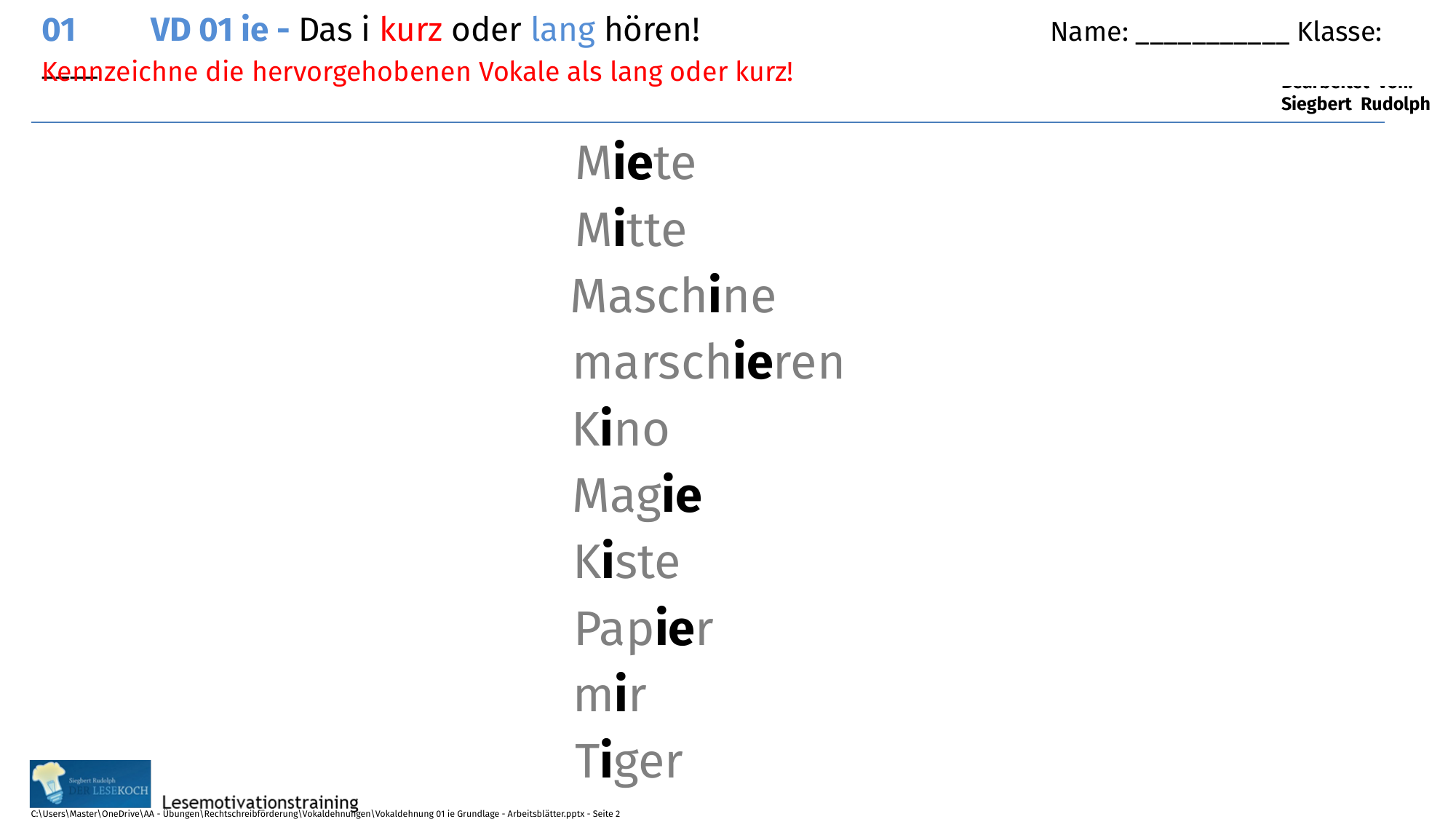

01	VD 01 ie - Das i kurz oder lang hören! 			   Name: ___________ Klasse: ____
2
Kennzeichne die hervorgehobenen Vokale als lang oder kurz!
Miete
Mitte
Maschine
marschieren
Kino
Magie
Kiste
Papier
mir
Tiger

C:\Users\Master\OneDrive\AA - Übungen\Rechtschreibförderung\Vokaldehnungen\Vokaldehnung 01 ie Grundlage - Arbeitsblätter.pptx - Seite 2